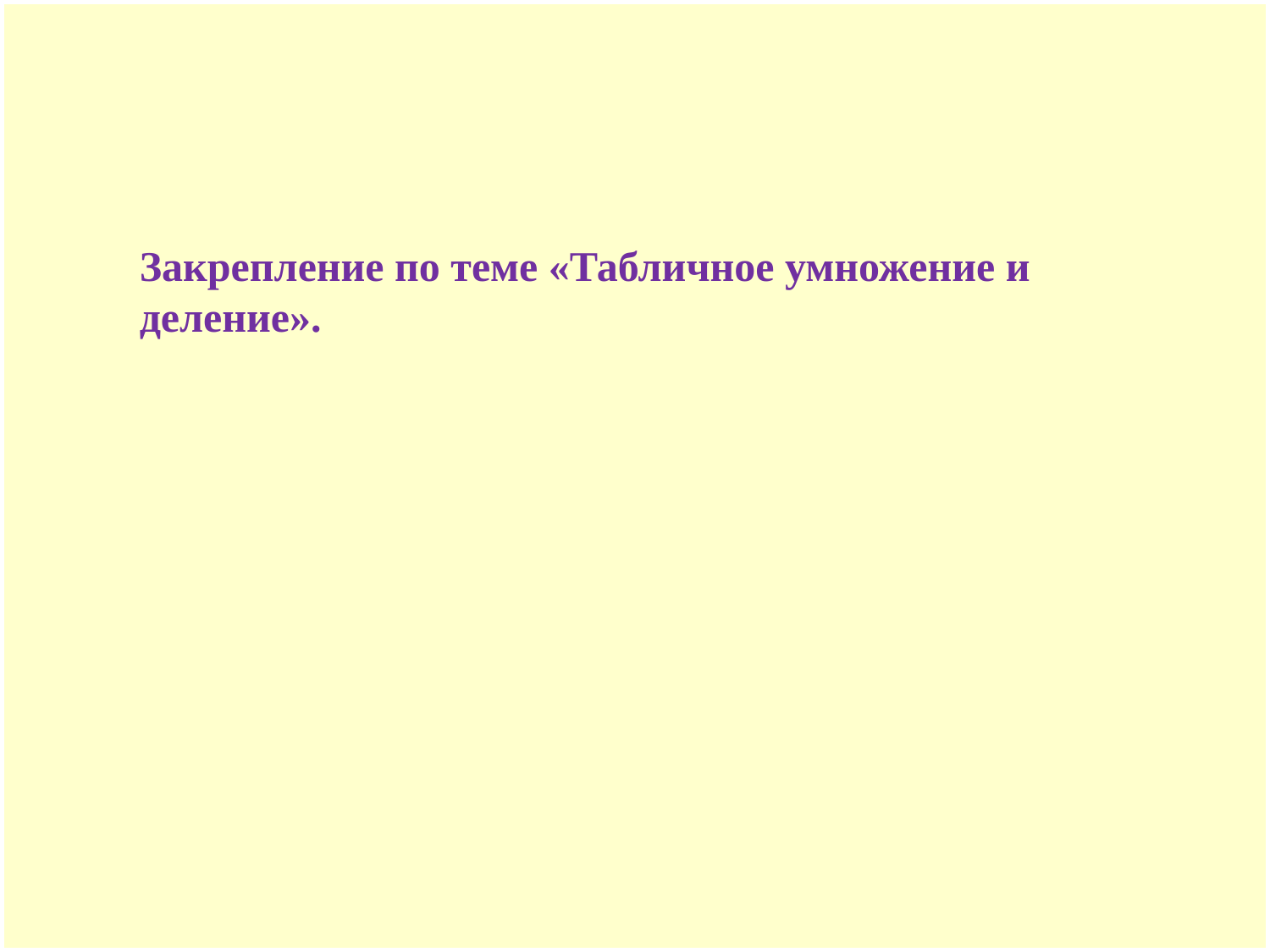

Закрепление по теме «Табличное умножение и деление».